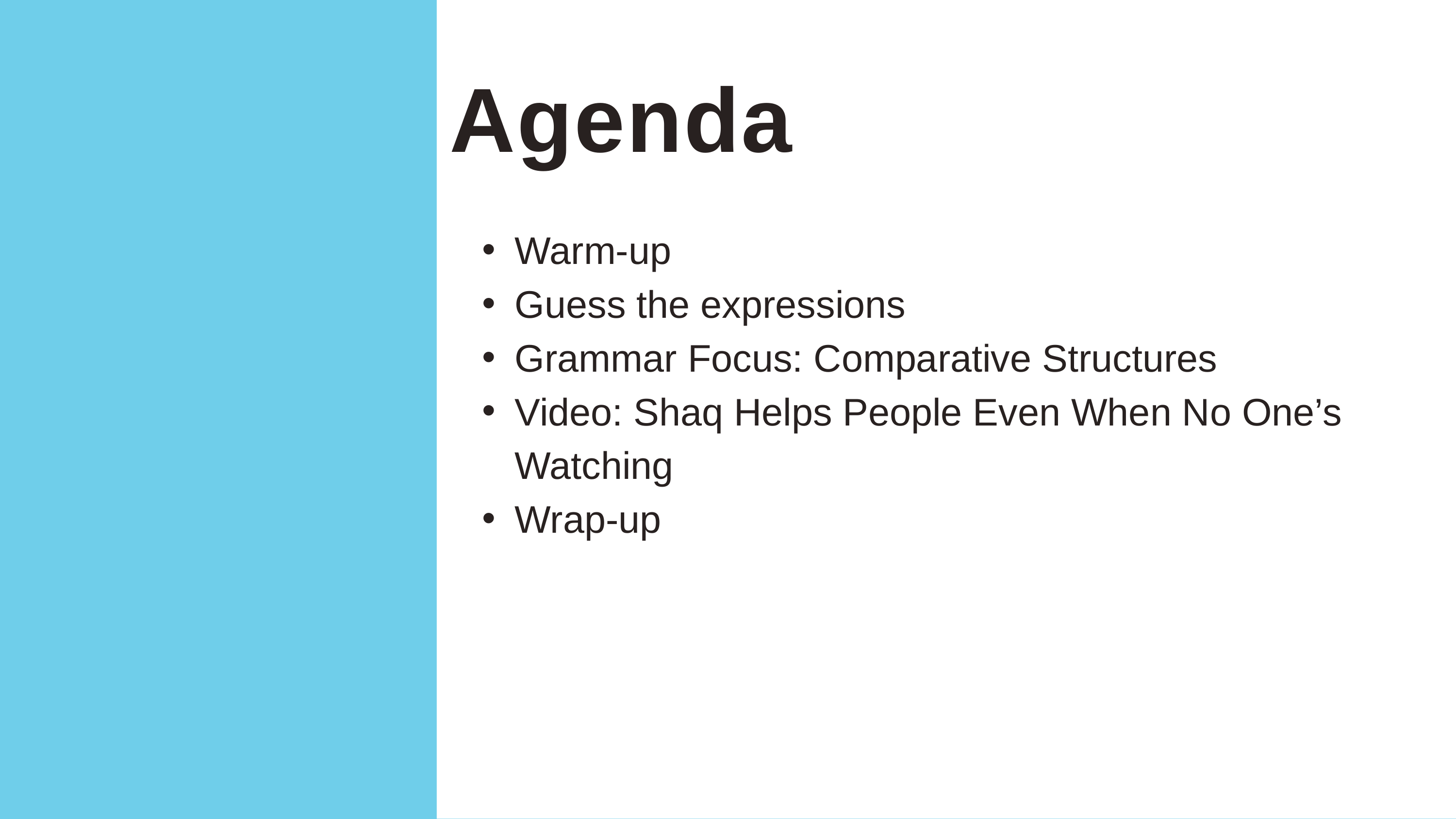

Agenda
Warm-up
Guess the expressions
Grammar Focus: Comparative Structures
Video: Shaq Helps People Even When No One’s Watching
Wrap-up